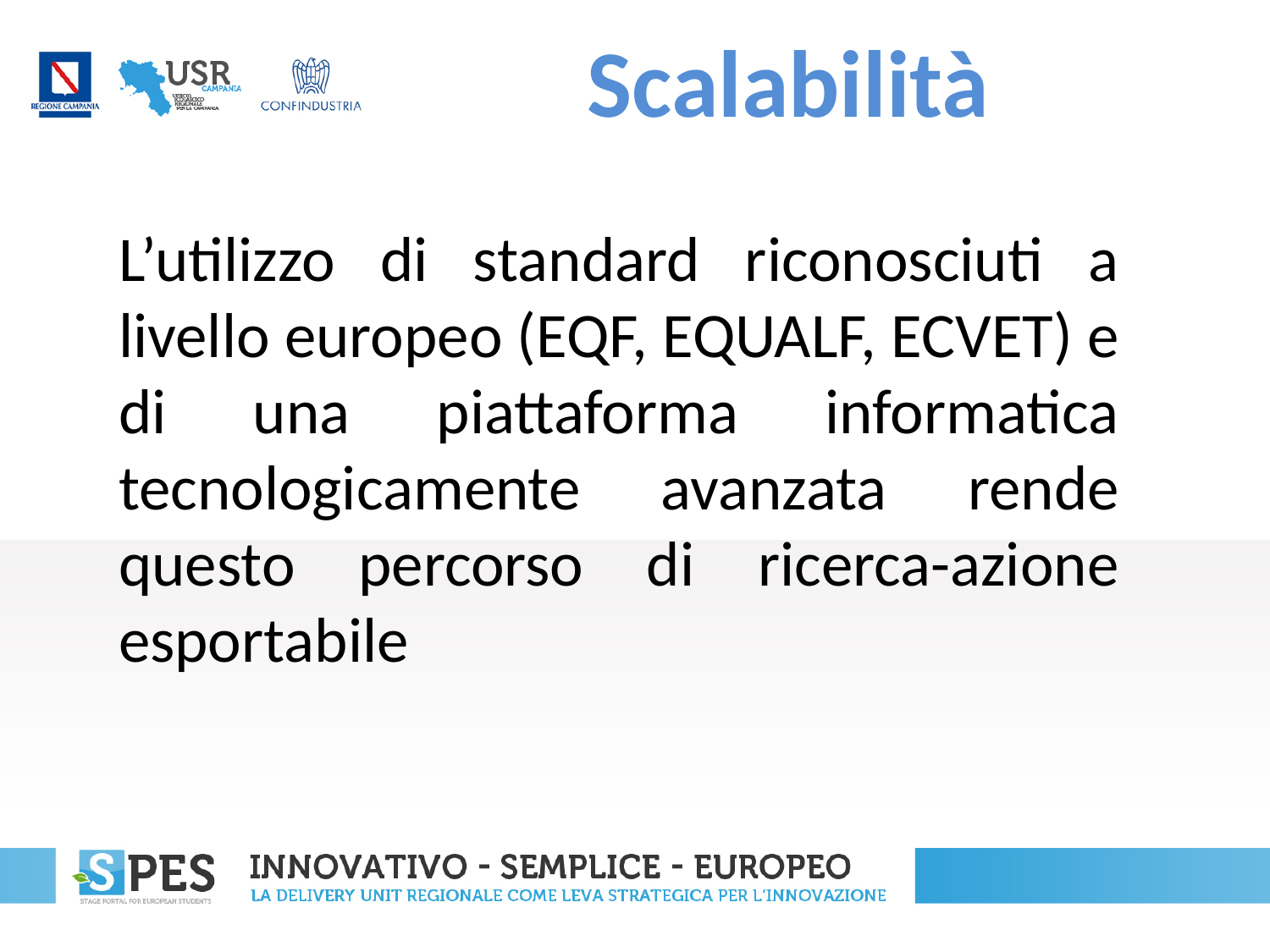

# Scalabilità
L’utilizzo di standard riconosciuti a livello europeo (EQF, EQUALF, ECVET) e di una piattaforma informatica tecnologicamente avanzata rende questo percorso di ricerca-azione esportabile